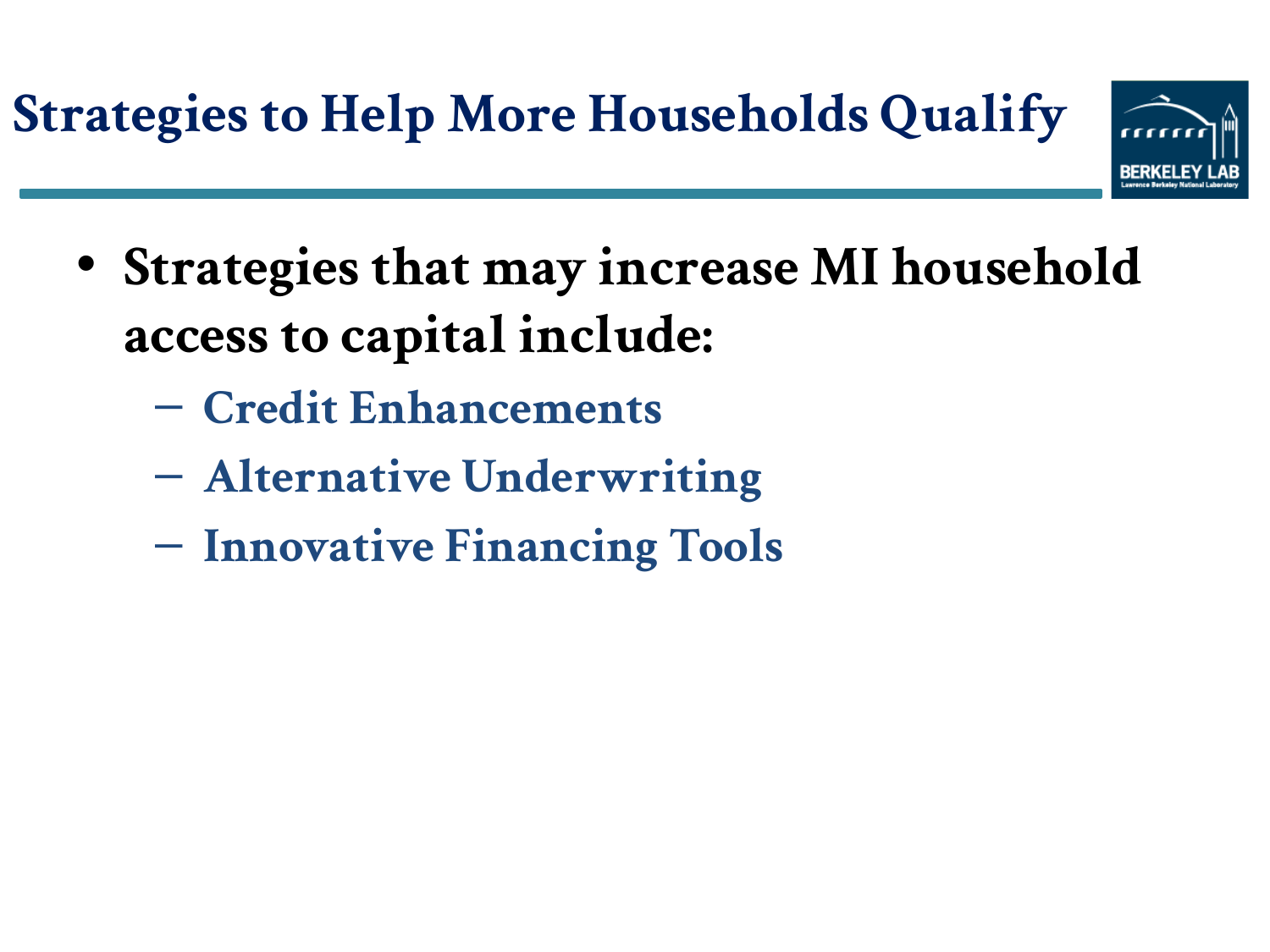

Strategies that may increase MI household access to capital include:
Credit Enhancements
Alternative Underwriting
Innovative Financing Tools

Strategies to Help More Households Qualify